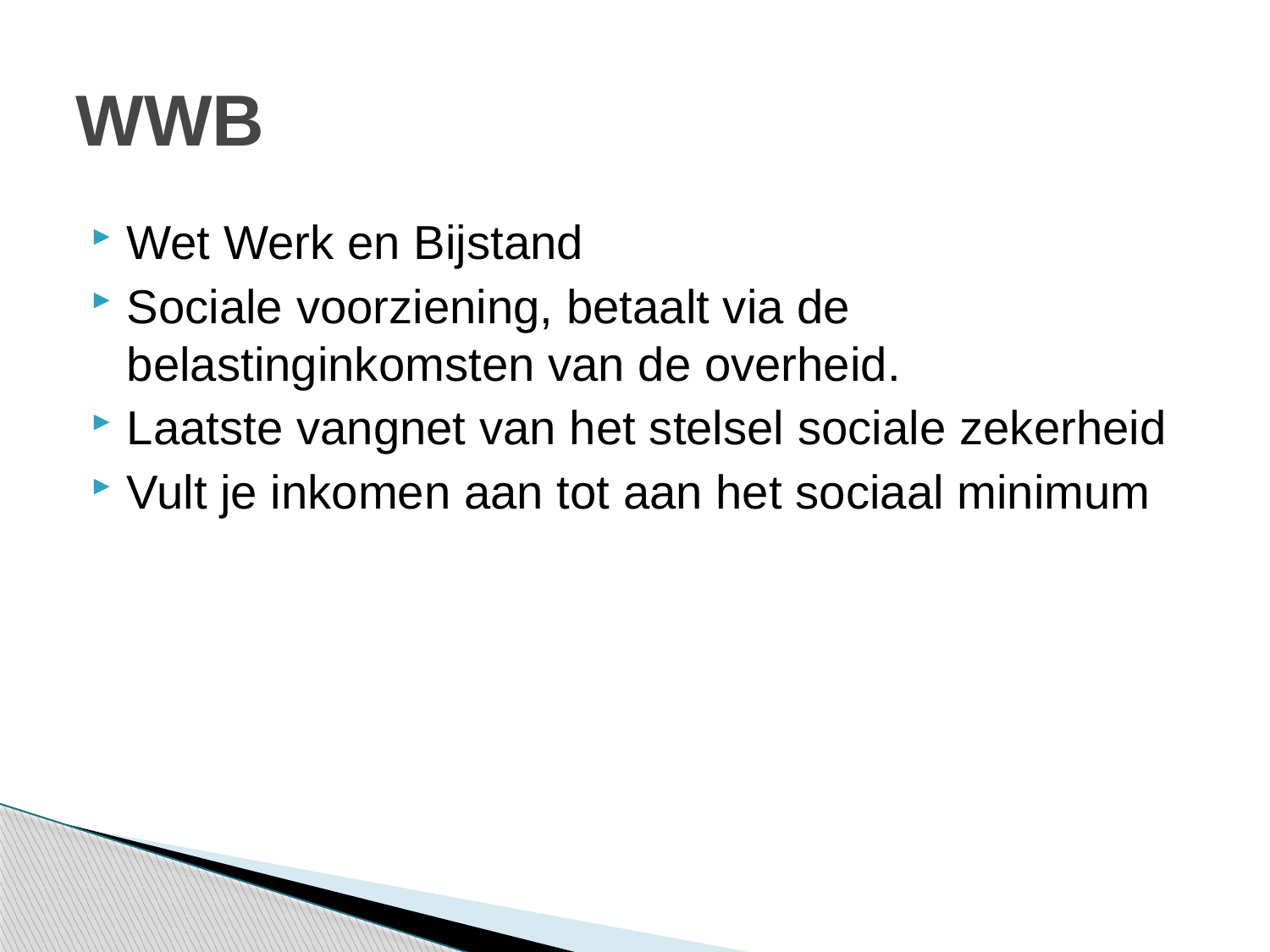

# WWB
Wet Werk en Bijstand
Sociale voorziening, betaalt via de belastinginkomsten van de overheid.
Laatste vangnet van het stelsel sociale zekerheid
Vult je inkomen aan tot aan het sociaal minimum